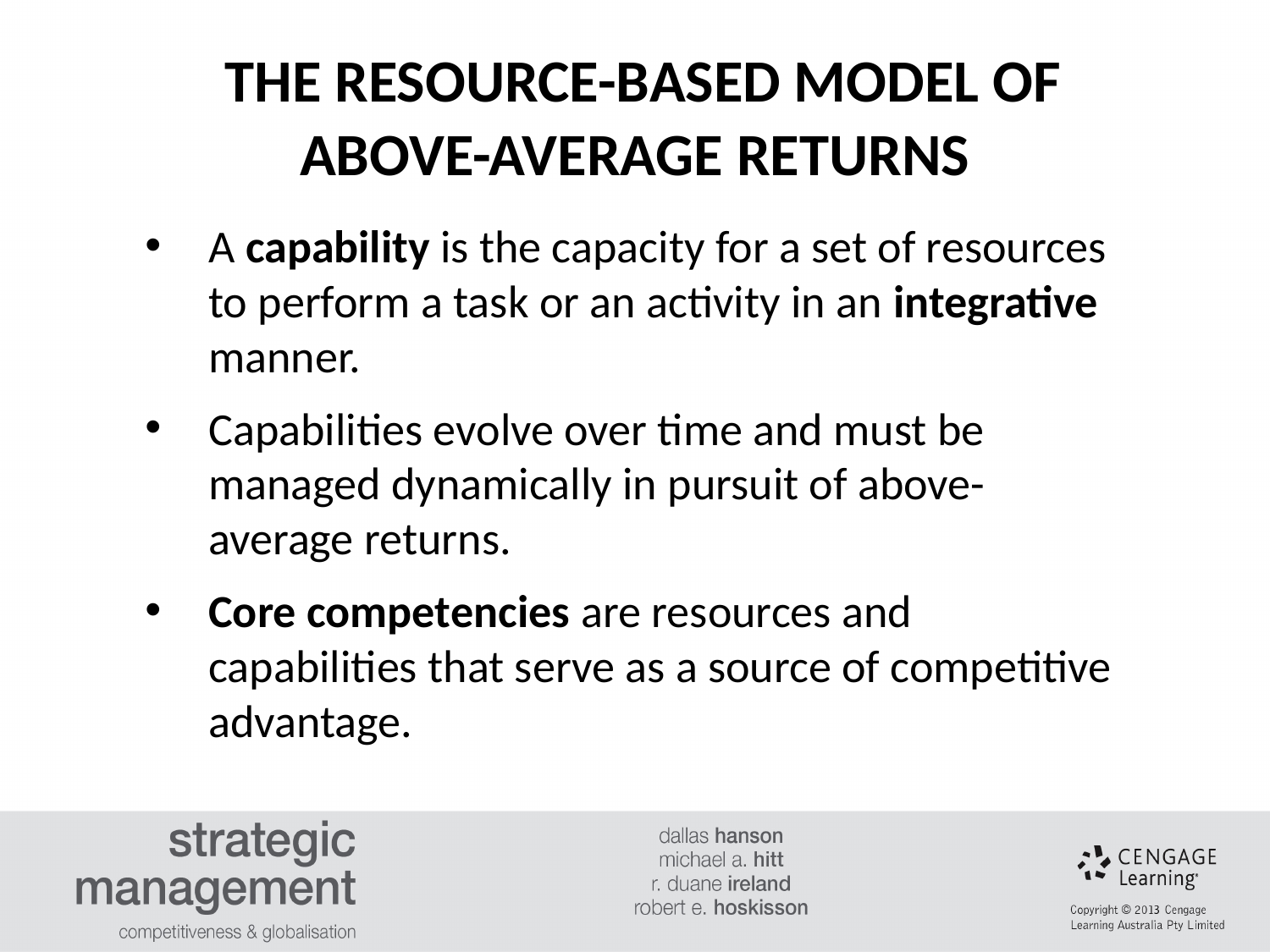

THE RESOURCE-BASED MODEL OF ABOVE-AVERAGE RETURNS
#
A capability is the capacity for a set of resources to perform a task or an activity in an integrative manner.
Capabilities evolve over time and must be managed dynamically in pursuit of above-average returns.
Core competencies are resources and capabilities that serve as a source of competitive advantage.